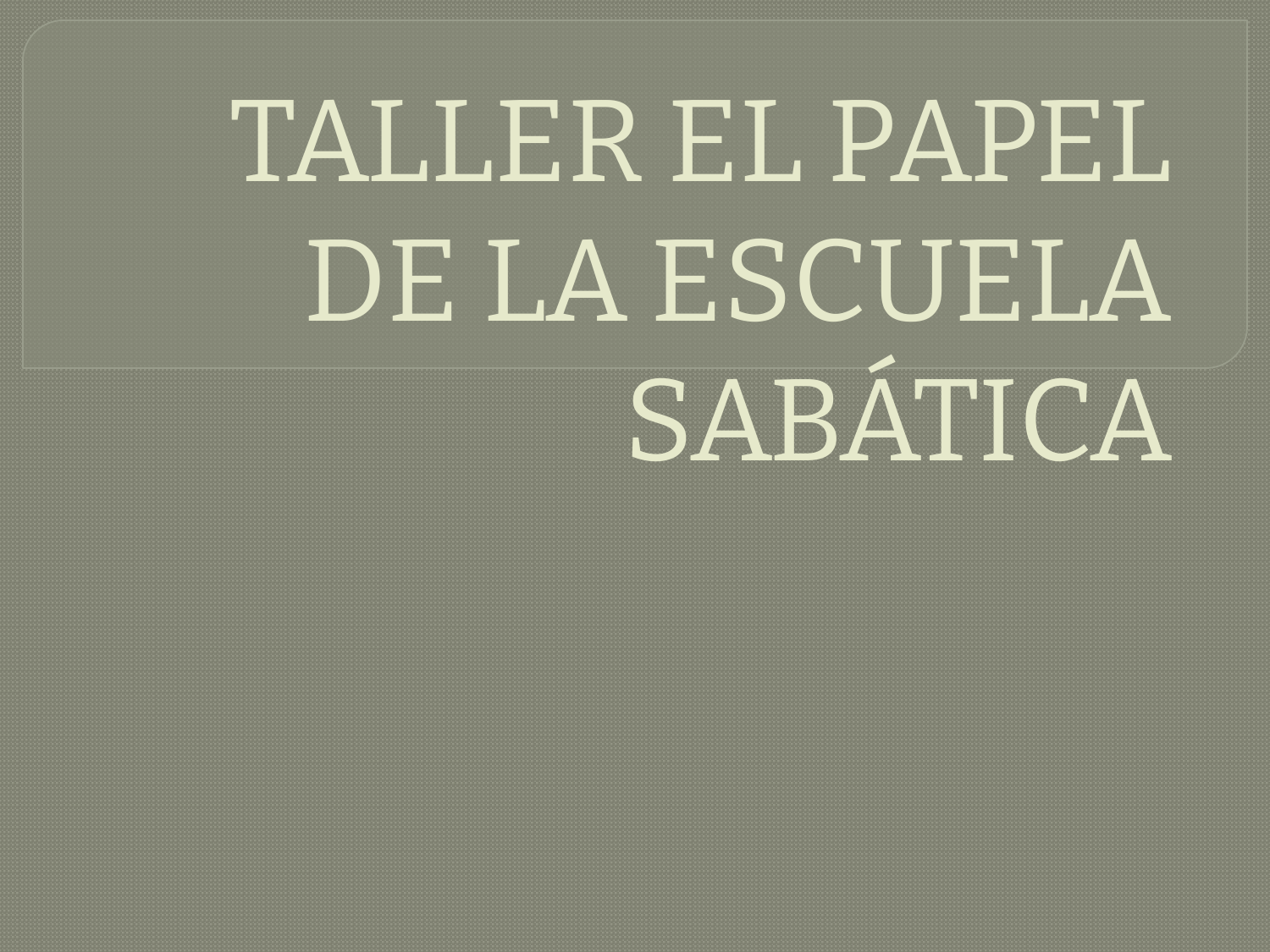

# TALLER EL PAPEL DE LA ESCUELA SABÁTICA